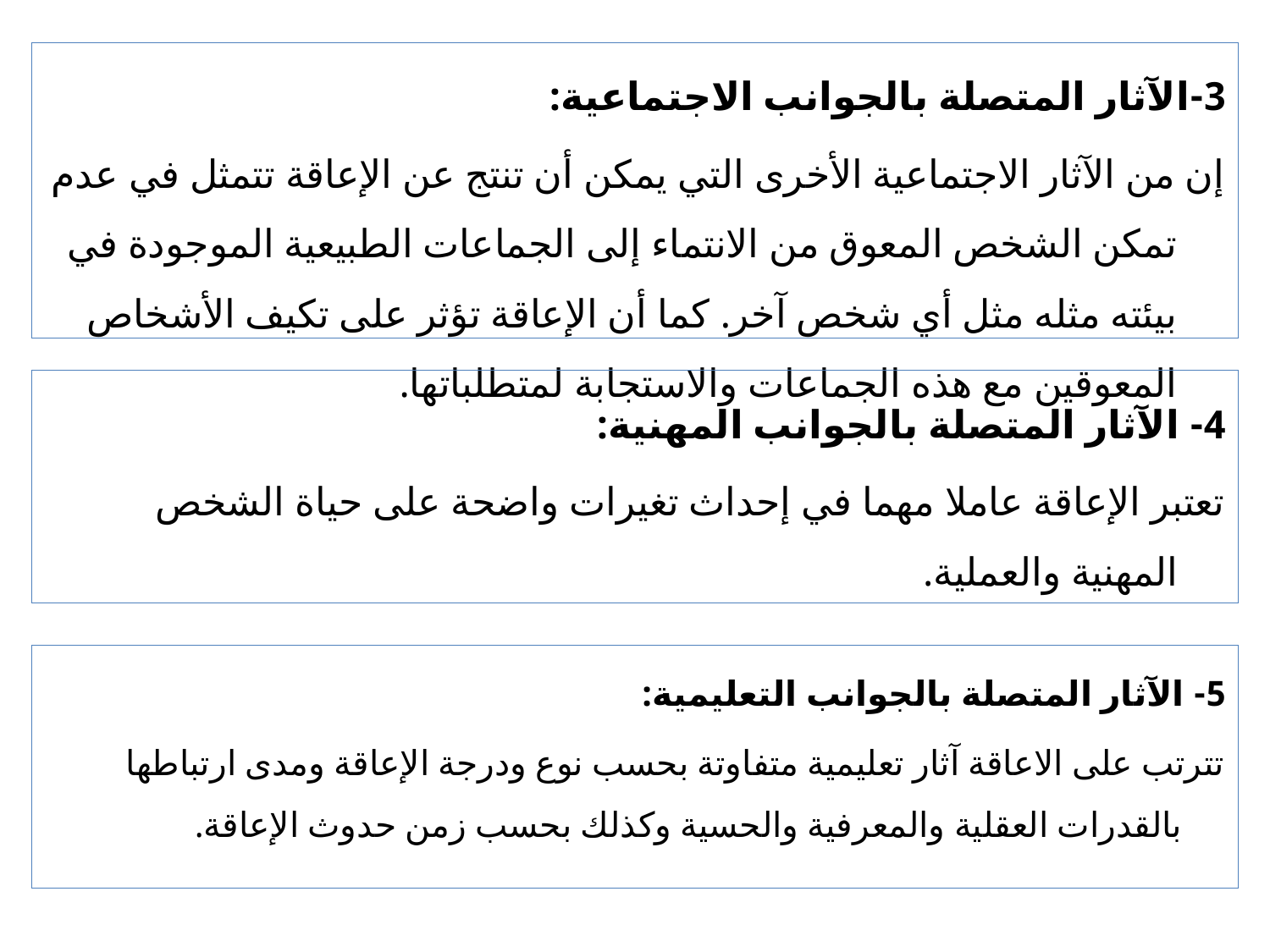

3-الآثار المتصلة بالجوانب الاجتماعية:
إن من الآثار الاجتماعية الأخرى التي يمكن أن تنتج عن الإعاقة تتمثل في عدم تمكن الشخص المعوق من الانتماء إلى الجماعات الطبيعية الموجودة في بيئته مثله مثل أي شخص آخر. كما أن الإعاقة تؤثر على تكيف الأشخاص المعوقين مع هذه الجماعات والاستجابة لمتطلباتها.

4- الآثار المتصلة بالجوانب المهنية:
تعتبر الإعاقة عاملا مهما في إحداث تغيرات واضحة على حياة الشخص المهنية والعملية.

5- الآثار المتصلة بالجوانب التعليمية:
تترتب على الاعاقة آثار تعليمية متفاوتة بحسب نوع ودرجة الإعاقة ومدى ارتباطها بالقدرات العقلية والمعرفية والحسية وكذلك بحسب زمن حدوث الإعاقة.